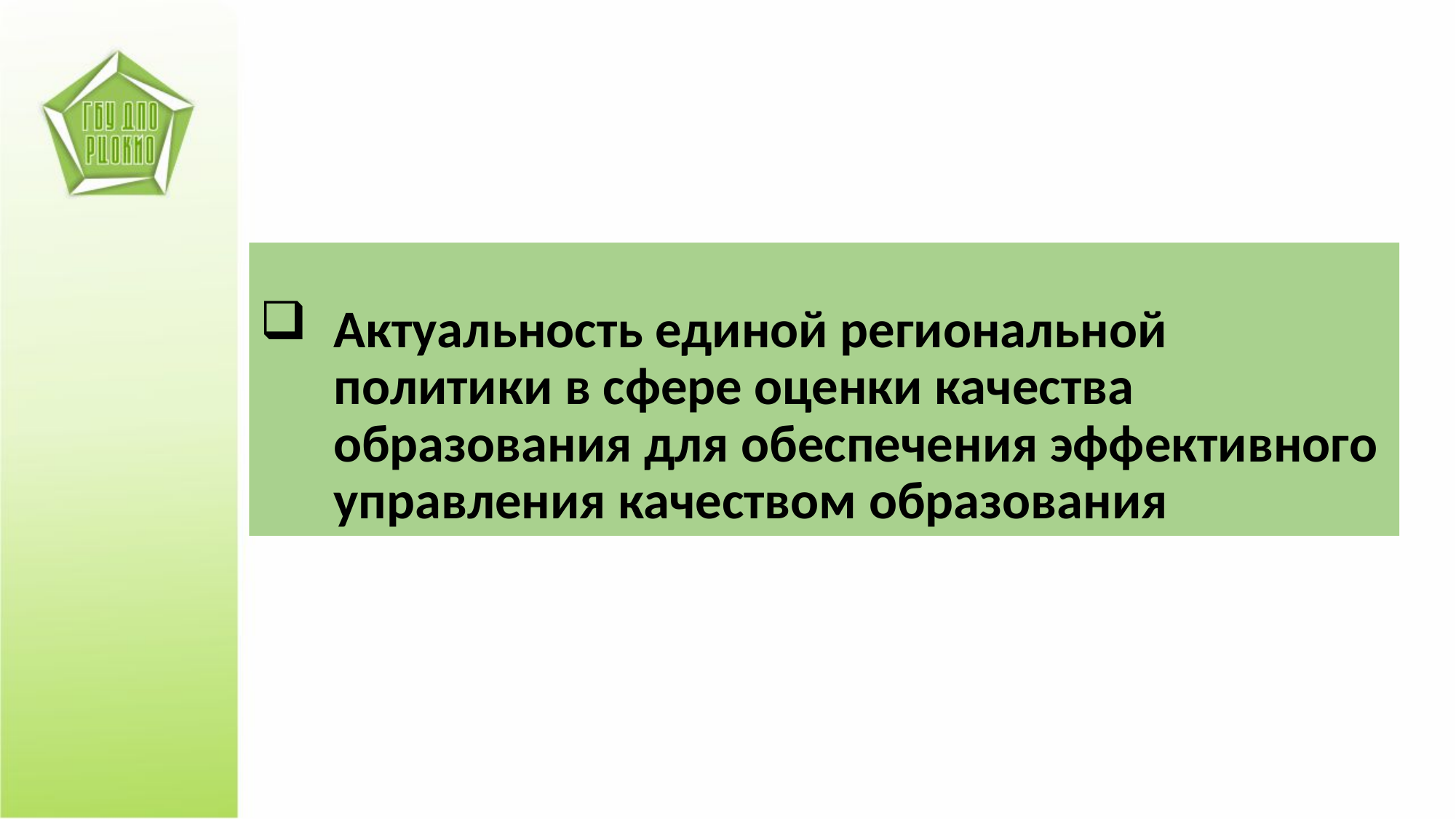

# Актуальность единой региональной политики в сфере оценки качества образования для обеспечения эффективного управления качеством образования